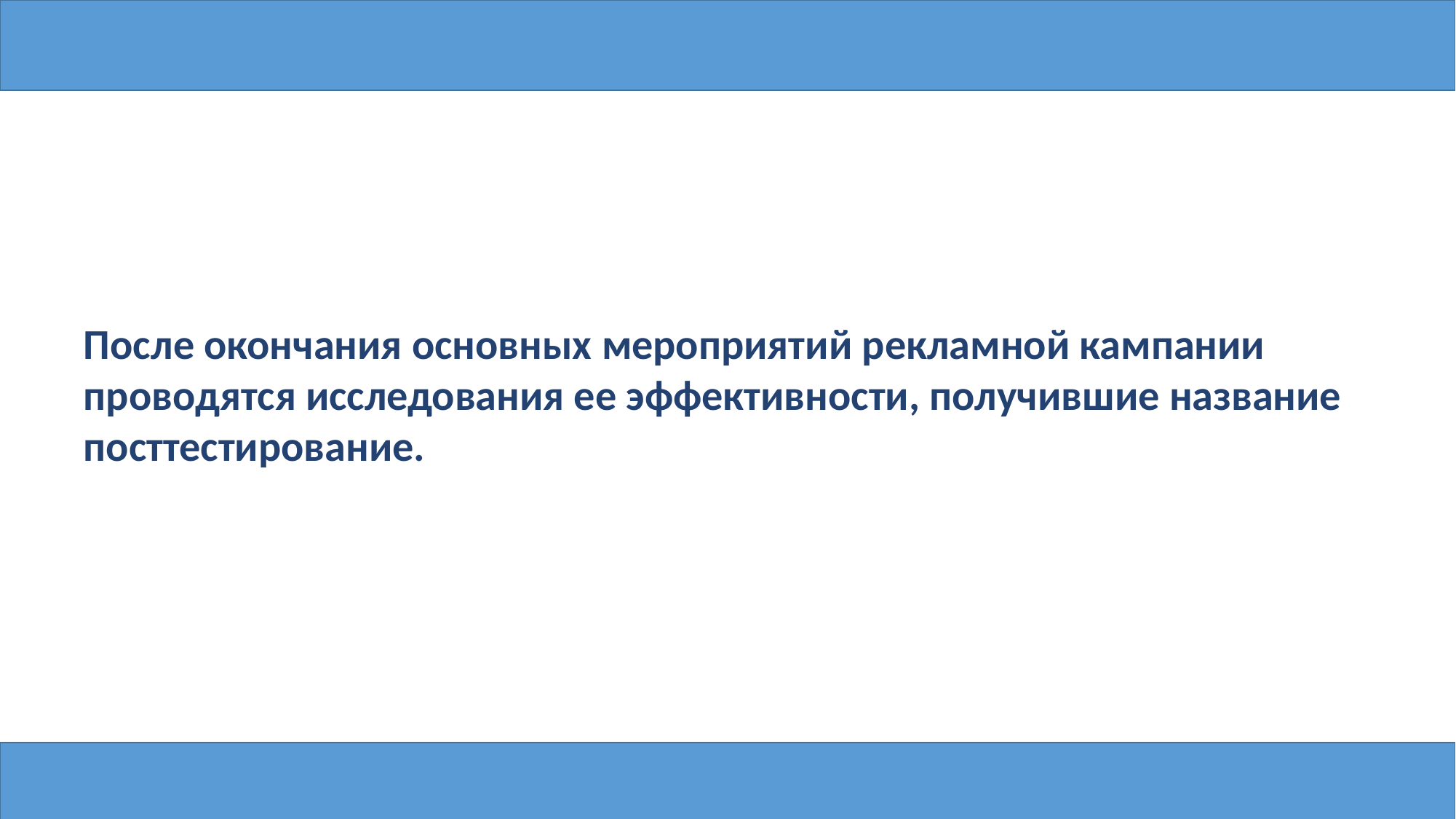

После окончания основных мероприятий рекламной кампании проводятся исследования ее эффективности, получившие название посттестирование.